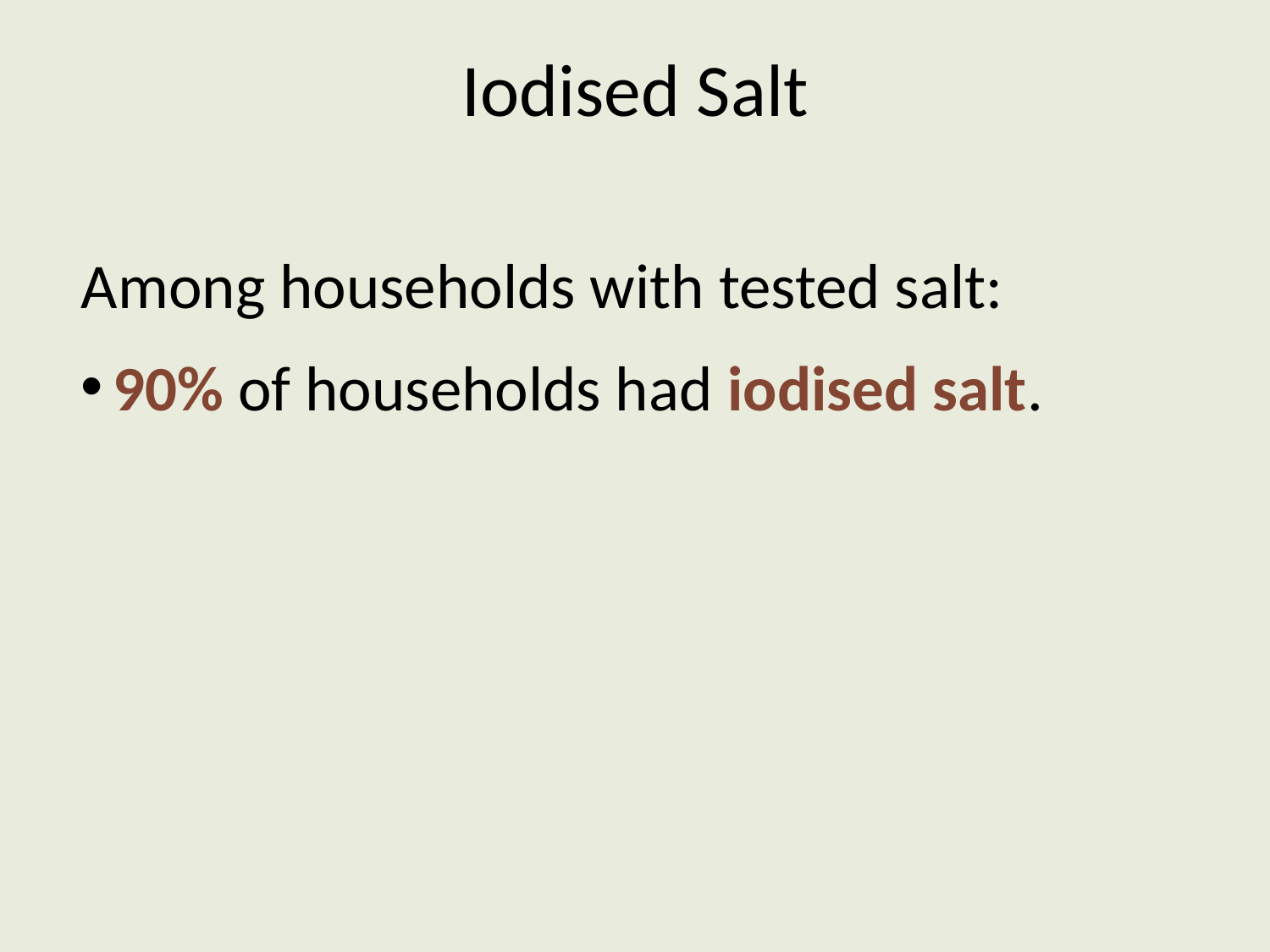

# Iodised Salt
Among households with tested salt:
90% of households had iodised salt.